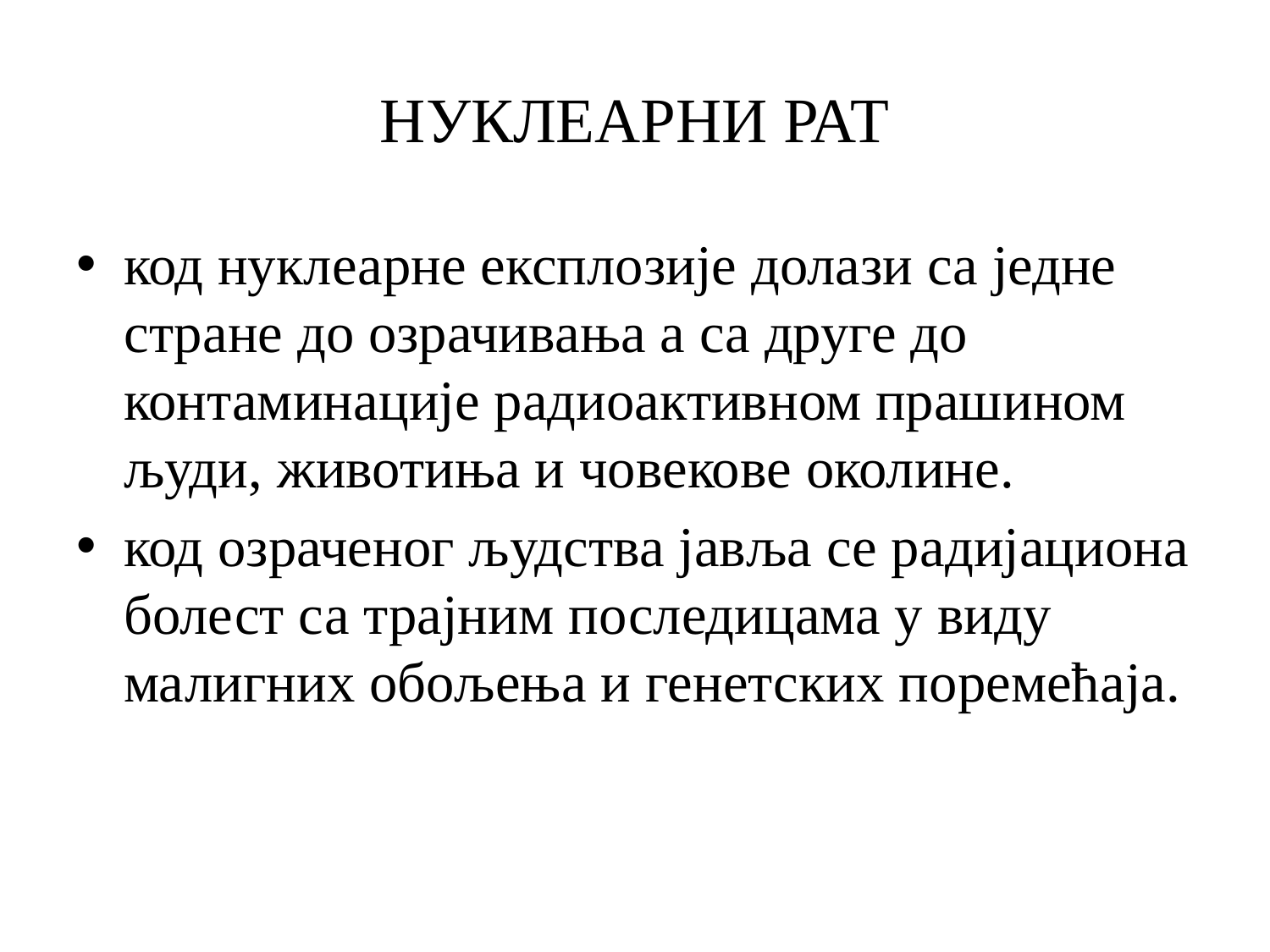

# НУКЛЕАРНИ РАТ
код нуклеарне експлозије долази са једне стране до озрачивања а са друге до контаминације радиоактивном прашином људи, животиња и човекове околине.
код озраченог људства јавља се радијациона болест са трајним последицама у виду малигних обољења и генетских поремећаја.